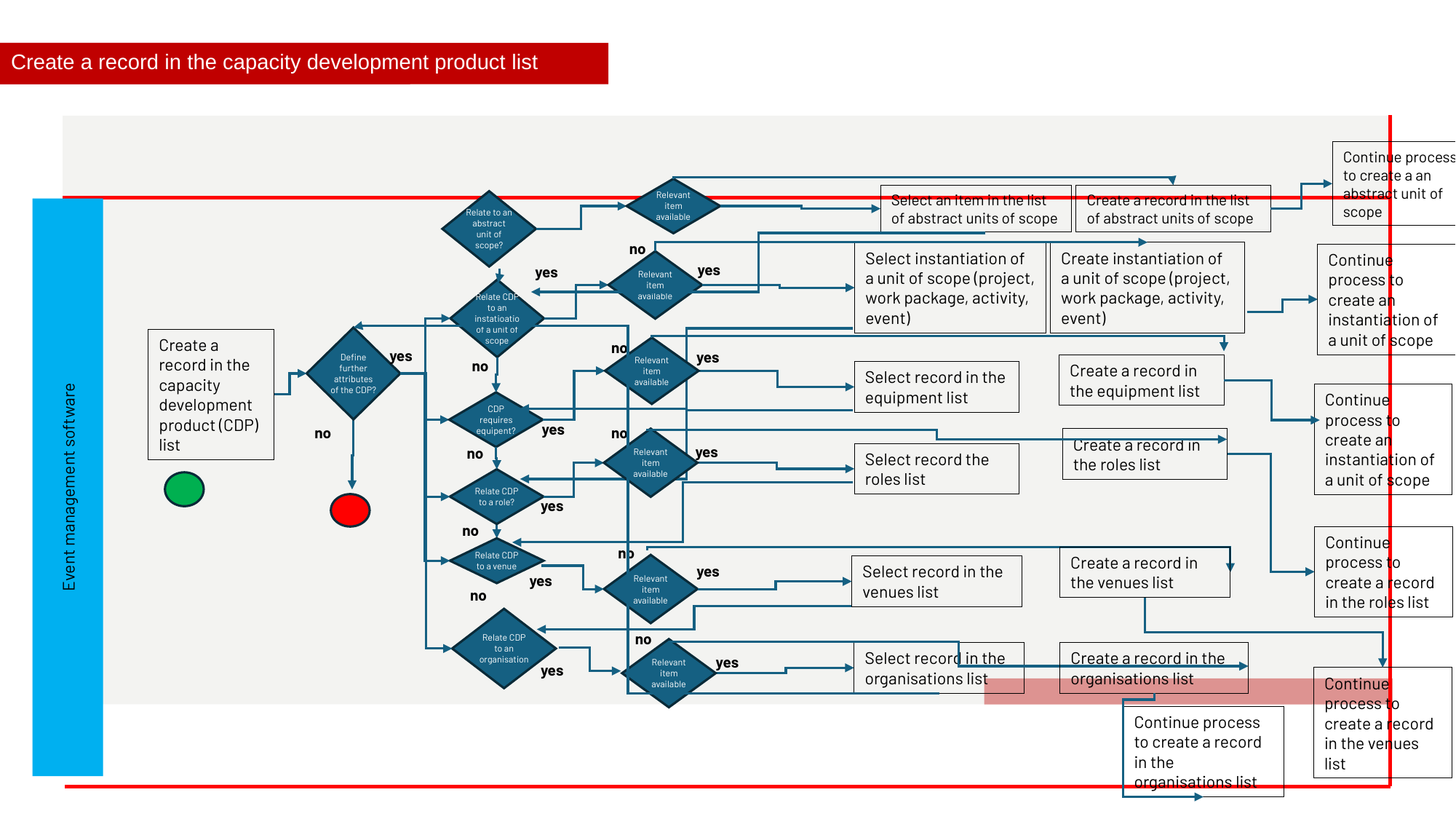

Create a record in the capacity development product list
Continue process to create a an abstract unit of scope
Relevant item available
Select an item in the list of abstract units of scope
Create a record in the list of abstract units of scope
Relate to an abstract unit of scope?
no
Select instantiation of a unit of scope (project, work package, activity, event)
Create instantiation of a unit of scope (project, work package, activity, event)
Continue process to create an instantiation of a unit of scope
Relevant item available
yes
yes
Relate CDP to an instatioatio of a unit of scope
Define further attributes of the CDP?
Create a record in the  capacity development product (CDP) list
no
Relevant item available
yes
yes
no
Create a record in the equipment list
Select record in the equipment list
Continue process to create an instantiation of a unit of scope
CDP requires equipent?
yes
no
no
Relevant item available
Create a record in the roles list
yes
no

Event management software

Select record the roles list
Relate CDP to a role?

yes

no
Continue process to create a record in the roles list
Relate CDP to a venue
no
Create a record in the venues list
Relevant item available
Select record in the venues list
yes
yes
no
Relate CDP to an organisation
no
Relevant item available
Select record in the organisations list
Create a record in the organisations list
yes
yes
Continue process to create a record in the venues list
Continue process to create a record in the organisations list